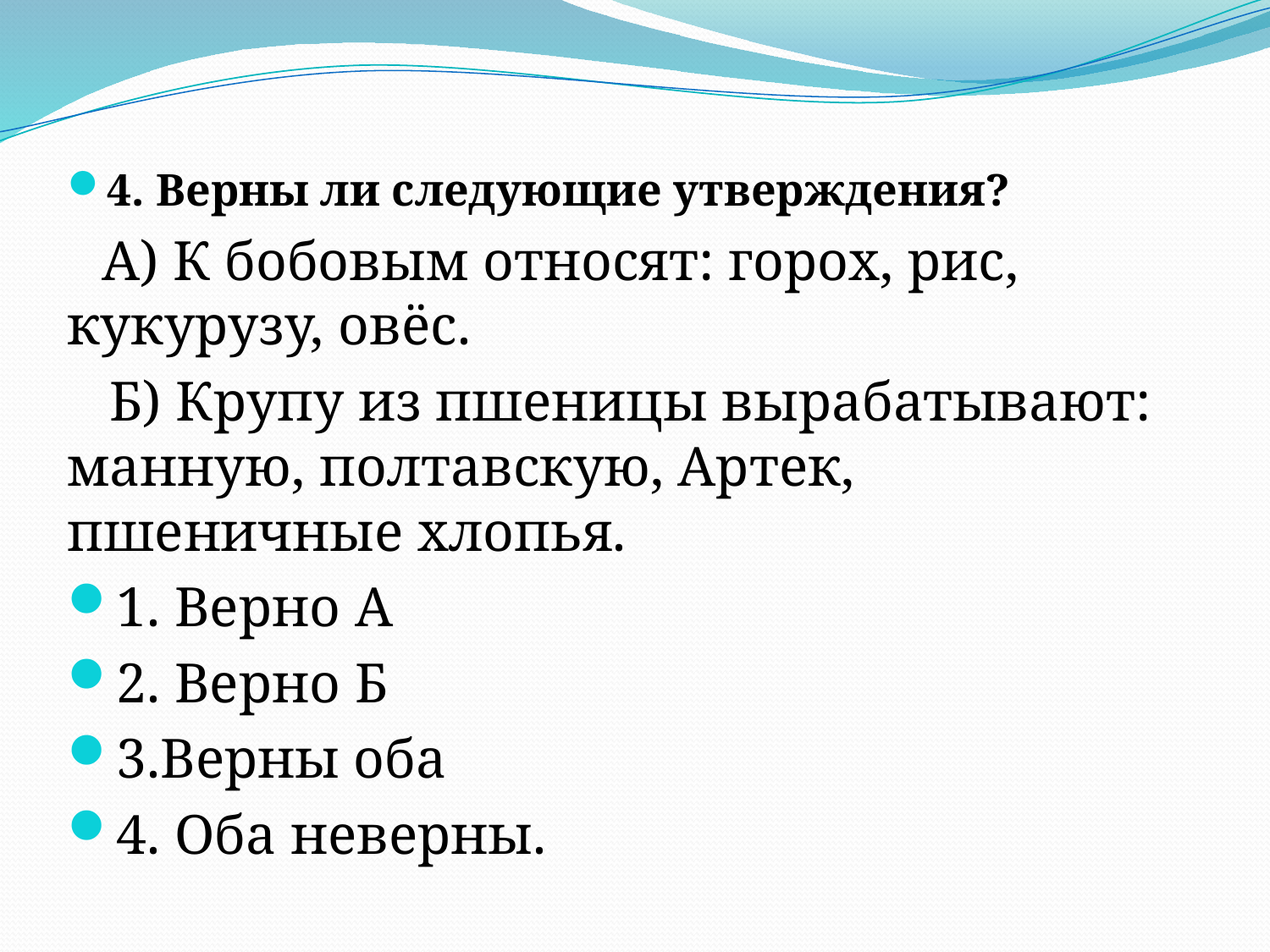

#
4. Верны ли следующие утверждения?
   А) К бобовым относят: горох, рис, кукурузу, овёс.
   Б) Крупу из пшеницы вырабатывают: манную, полтавскую, Артек, пшеничные хлопья.
1. Верно А
2. Верно Б
3.Верны оба
4. Оба неверны.